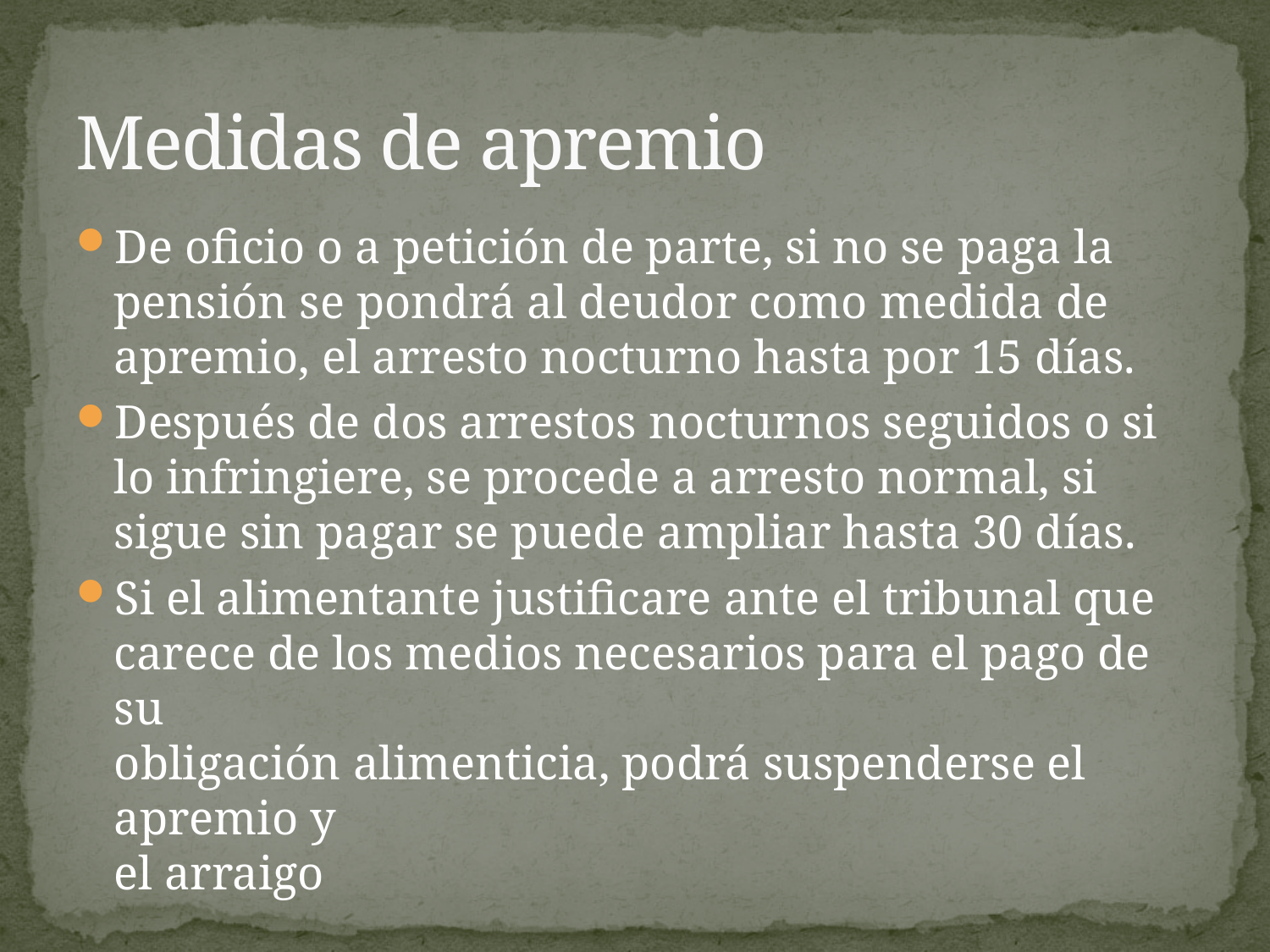

# Medidas de apremio
De oficio o a petición de parte, si no se paga la pensión se pondrá al deudor como medida de apremio, el arresto nocturno hasta por 15 días.
Después de dos arrestos nocturnos seguidos o si lo infringiere, se procede a arresto normal, si sigue sin pagar se puede ampliar hasta 30 días.
Si el alimentante justificare ante el tribunal que
carece de los medios necesarios para el pago de su
obligación alimenticia, podrá suspenderse el apremio y
el arraigo